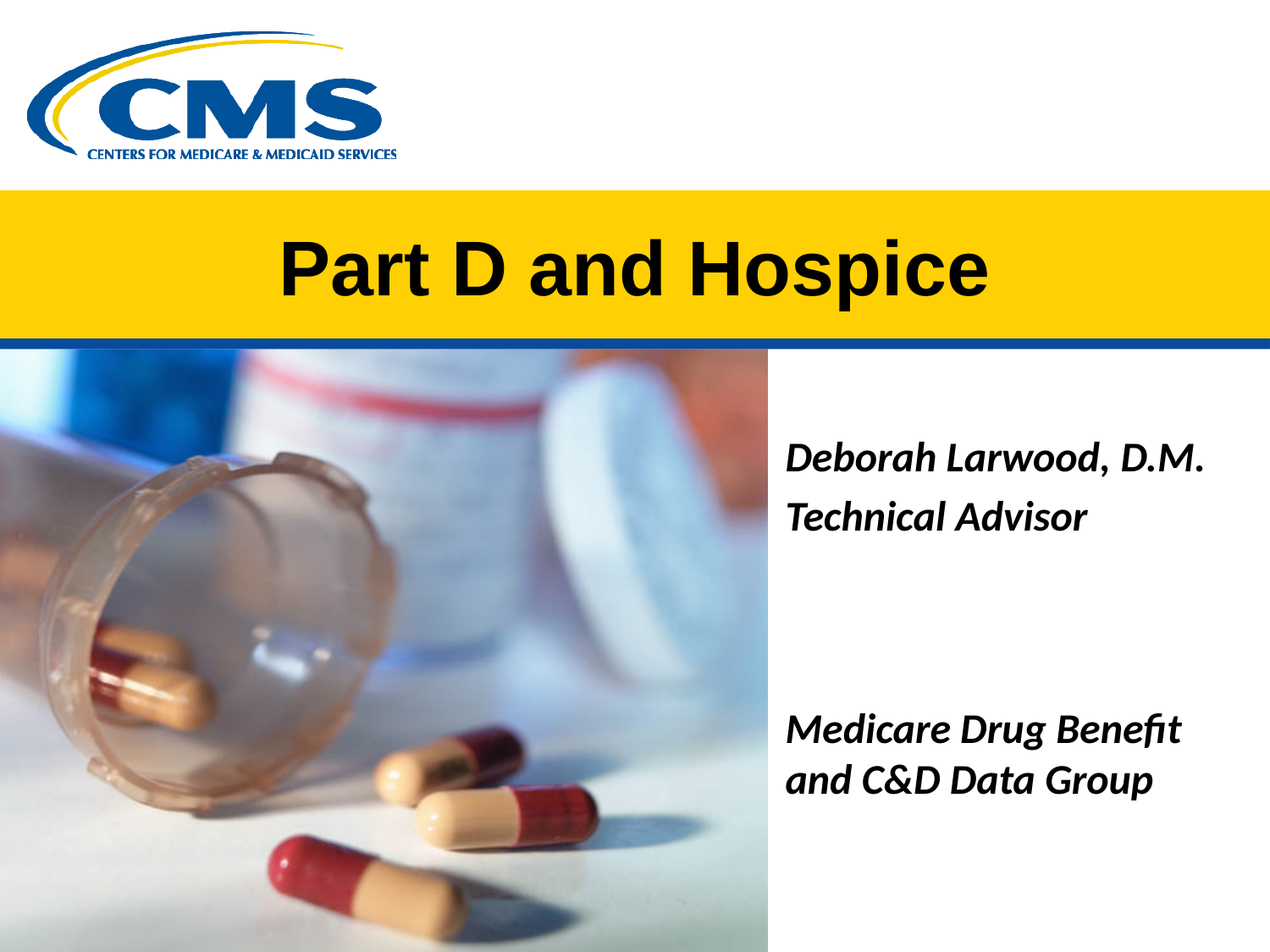

# Part D and Hospice
Deborah Larwood, D.M.
Technical Advisor
Medicare Drug Benefit and C&D Data Group